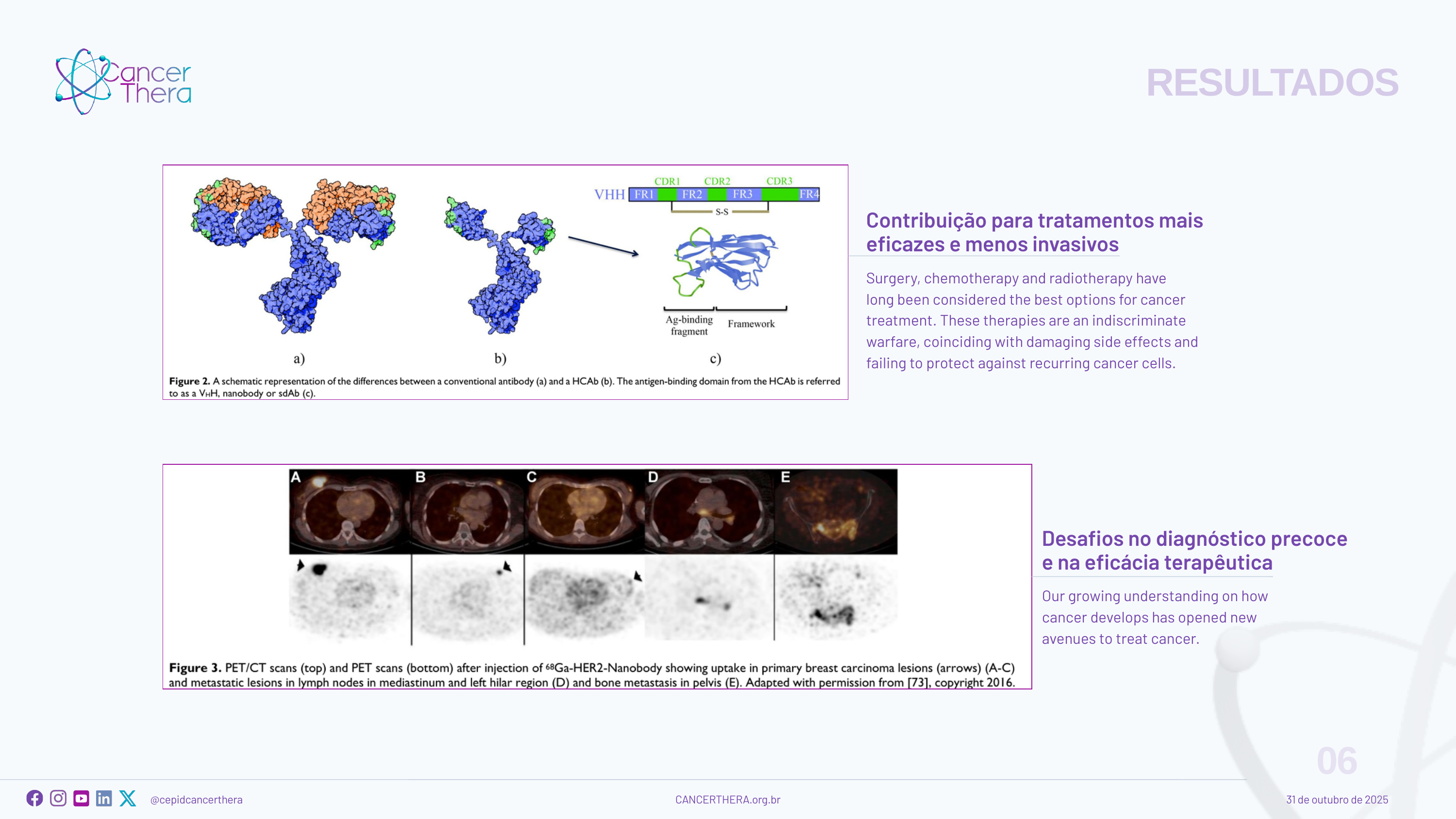

RESULTADOS

Contribuição para tratamentos mais eficazes e menos invasivos

Surgery, chemotherapy and radiotherapy have
long been considered the best options for cancer
treatment. These therapies are an indiscriminate
warfare, coinciding with damaging side effects and
failing to protect against recurring cancer cells.

Desafios no diagnóstico precoce e na eficácia terapêutica

Our growing understanding on how cancer develops has opened new avenues to treat cancer.
06

@cepidcancerthera
CANCERTHERA.org.br
31 de outubro de 2025